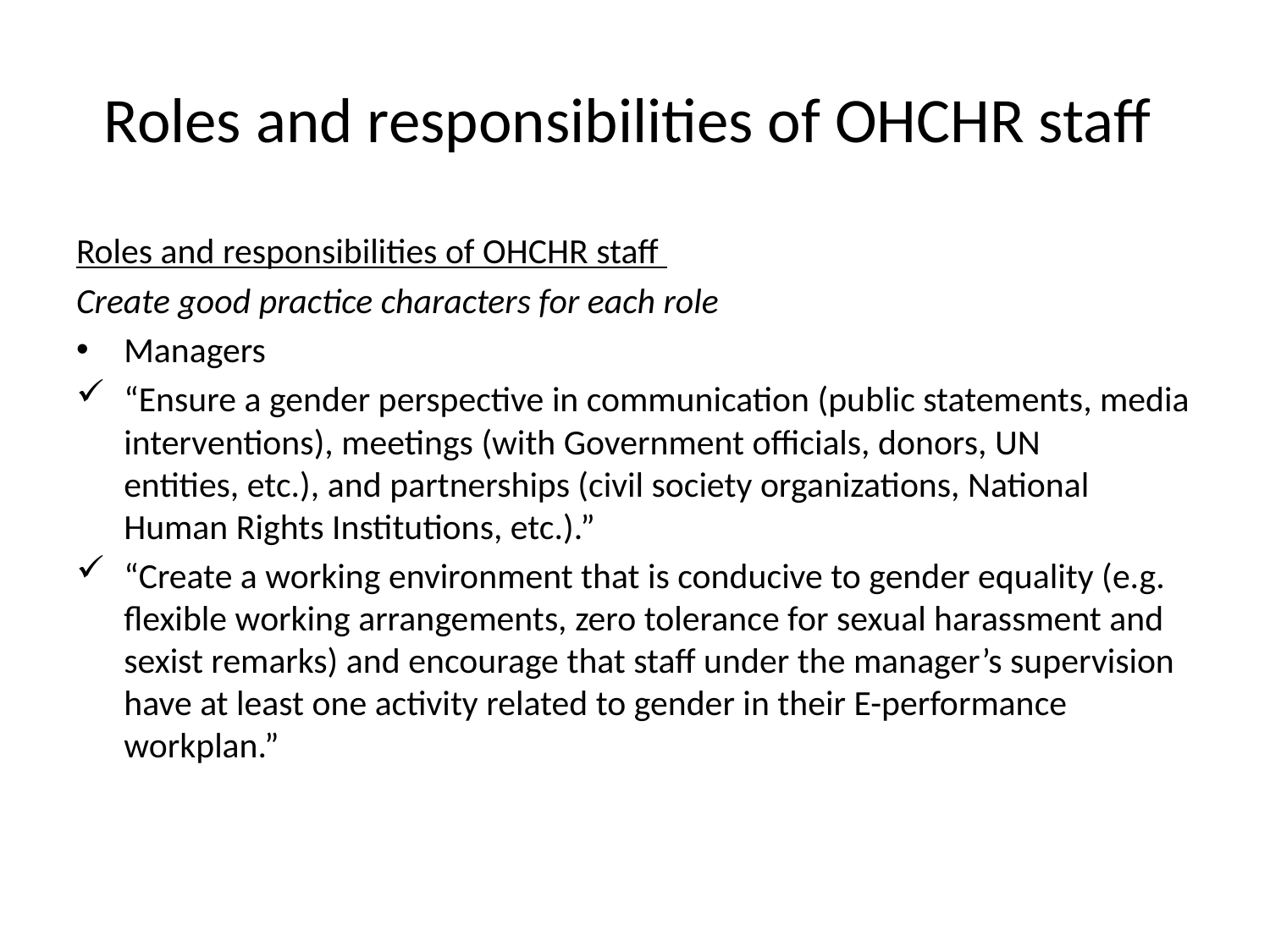

# Roles and responsibilities of OHCHR staff
Roles and responsibilities of OHCHR staff
Create good practice characters for each role
Managers
“Ensure a gender perspective in communication (public statements, media interventions), meetings (with Government officials, donors, UN entities, etc.), and partnerships (civil society organizations, National Human Rights Institutions, etc.).”
“Create a working environment that is conducive to gender equality (e.g. flexible working arrangements, zero tolerance for sexual harassment and sexist remarks) and encourage that staff under the manager’s supervision have at least one activity related to gender in their E-performance workplan.”